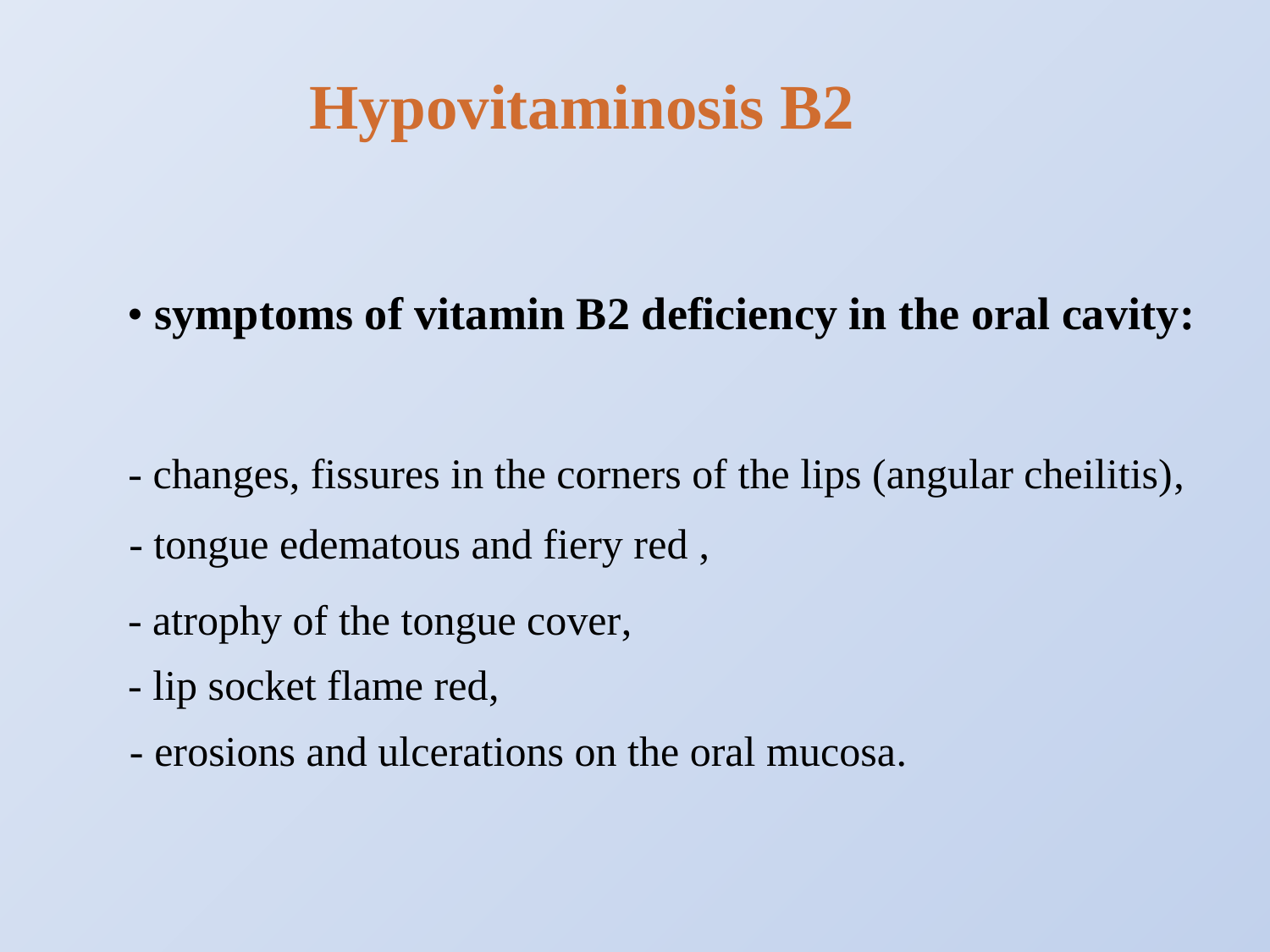

Hypovitaminosis B2

• symptoms of vitamin B2 deficiency in the oral cavity:

- changes, fissures in the corners of the lips (angular cheilitis),
- tongue edematous and fiery red ,

- atrophy of the tongue cover,

- lip socket flame red,

- erosions and ulcerations on the oral mucosa.